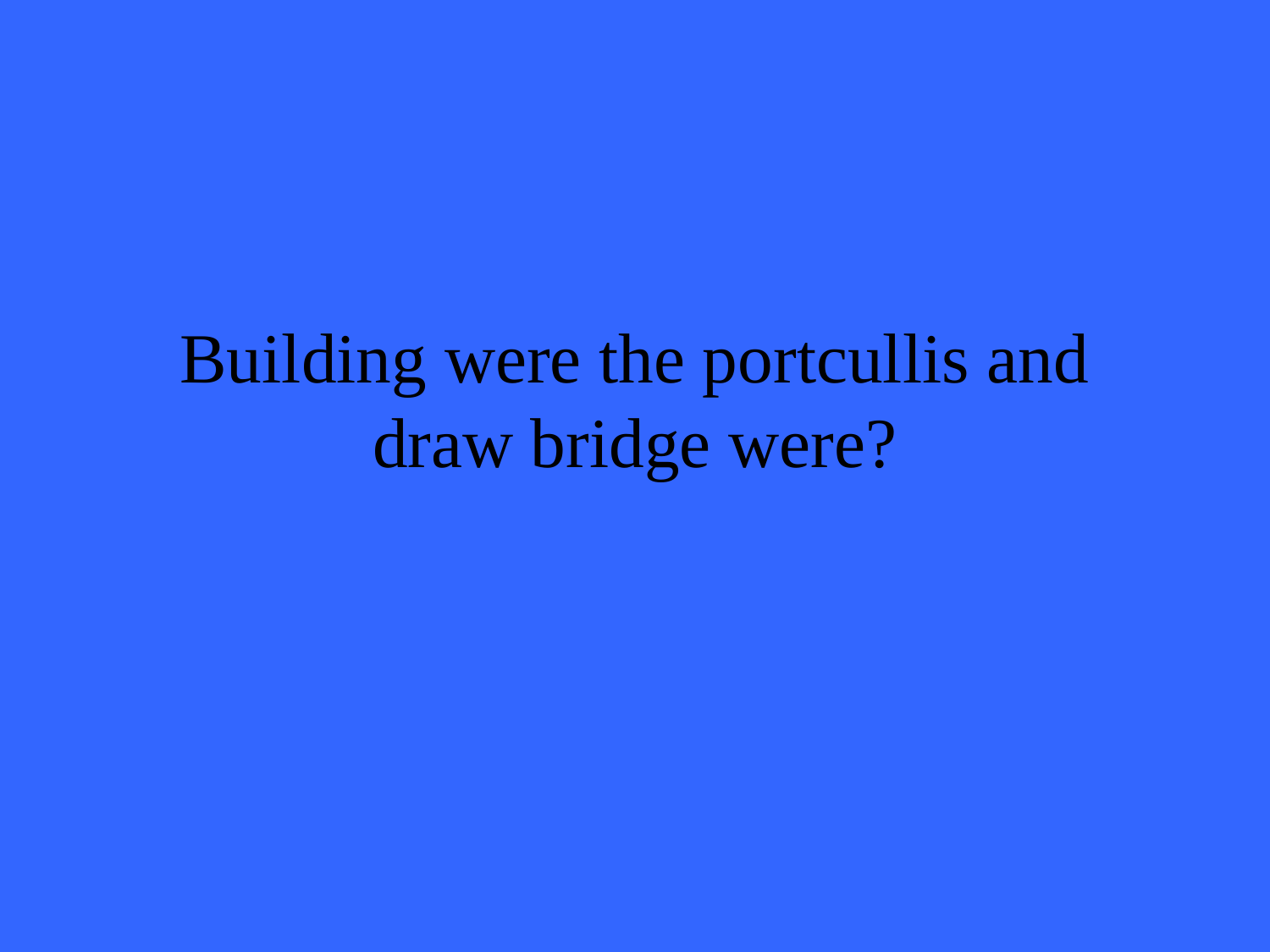

# Building were the portcullis and draw bridge were?